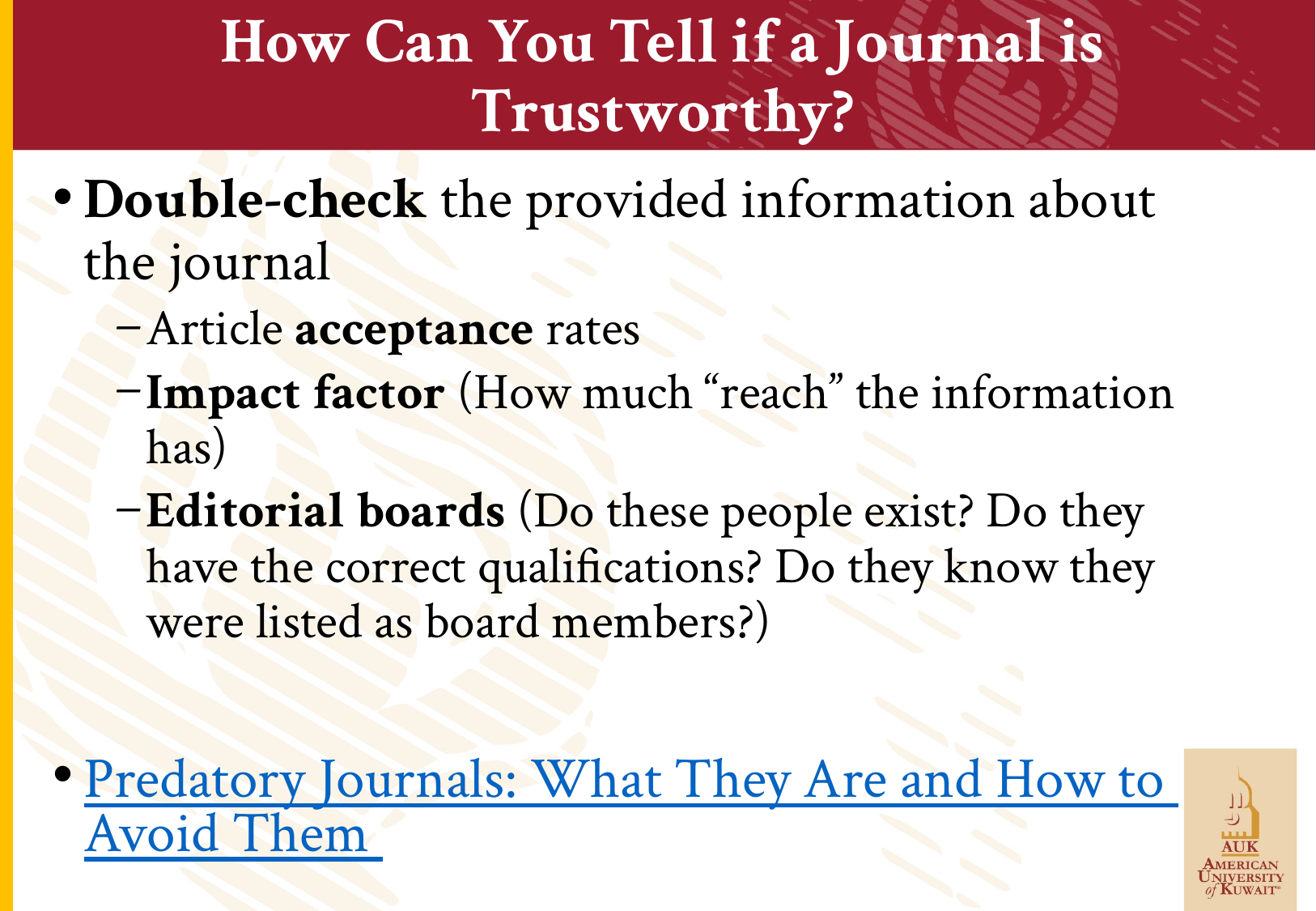

# How Can You Tell if a Journal is Trustworthy?
Double-check the provided information about the journal
Article acceptance rates
Impact factor (How much “reach” the information has)
Editorial boards (Do these people exist? Do they have the correct qualifications? Do they know they were listed as board members?)

Predatory Journals: What They Are and How to Avoid Them